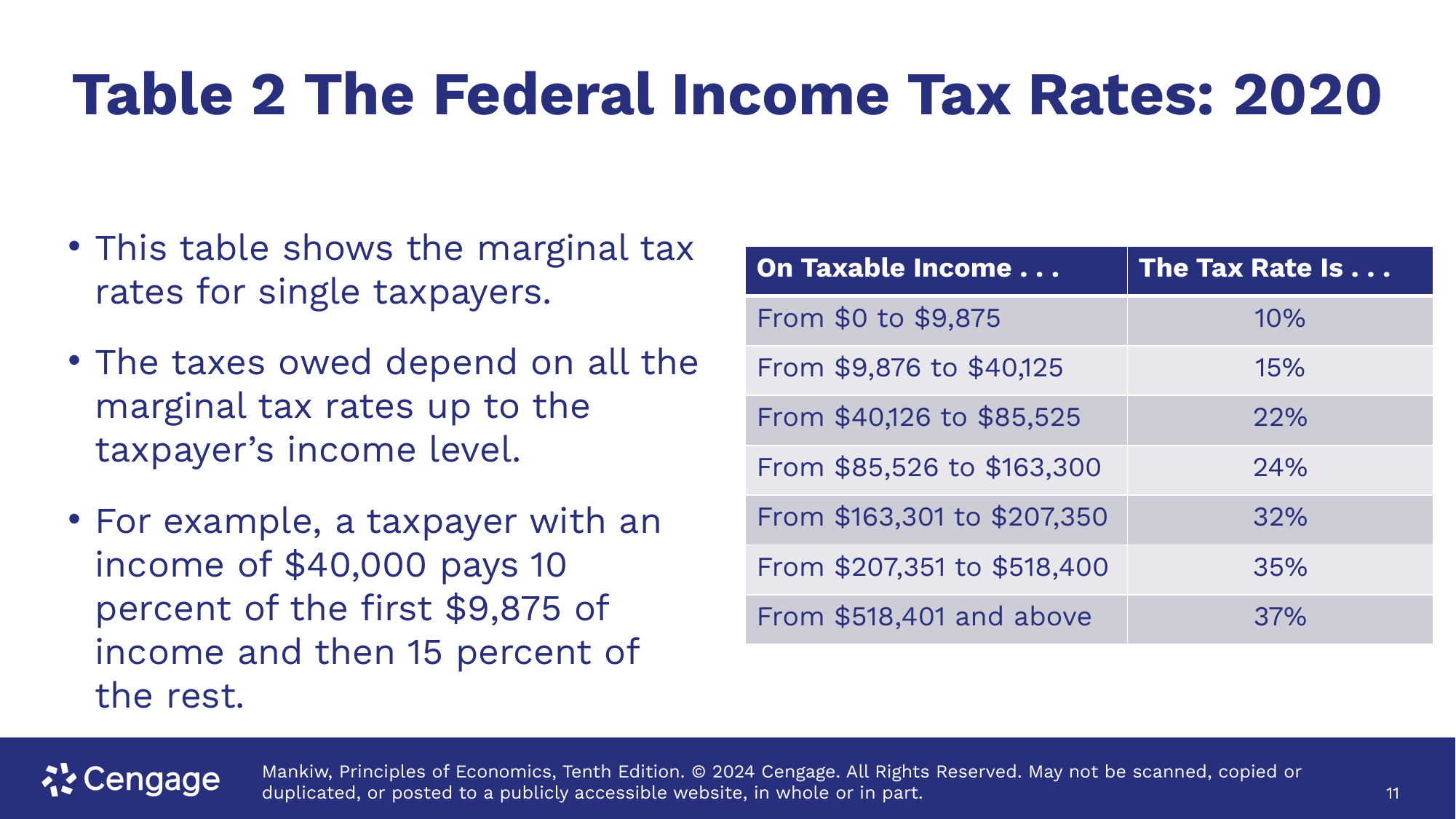

# Table 2 The Federal Income Tax Rates: 2020
This table shows the marginal tax rates for single taxpayers.
The taxes owed depend on all the marginal tax rates up to the taxpayer’s income level.
For example, a taxpayer with an income of $40,000 pays 10 percent of the first $9,875 of income and then 15 percent of the rest.
| On Taxable Income . . . | The Tax Rate Is . . . |
| --- | --- |
| From $0 to $9,875 | 10% |
| From $9,876 to $40,125 | 15% |
| From $40,126 to $85,525 | 22% |
| From $85,526 to $163,300 | 24% |
| From $163,301 to $207,350 | 32% |
| From $207,351 to $518,400 | 35% |
| From $518,401 and above | 37% |